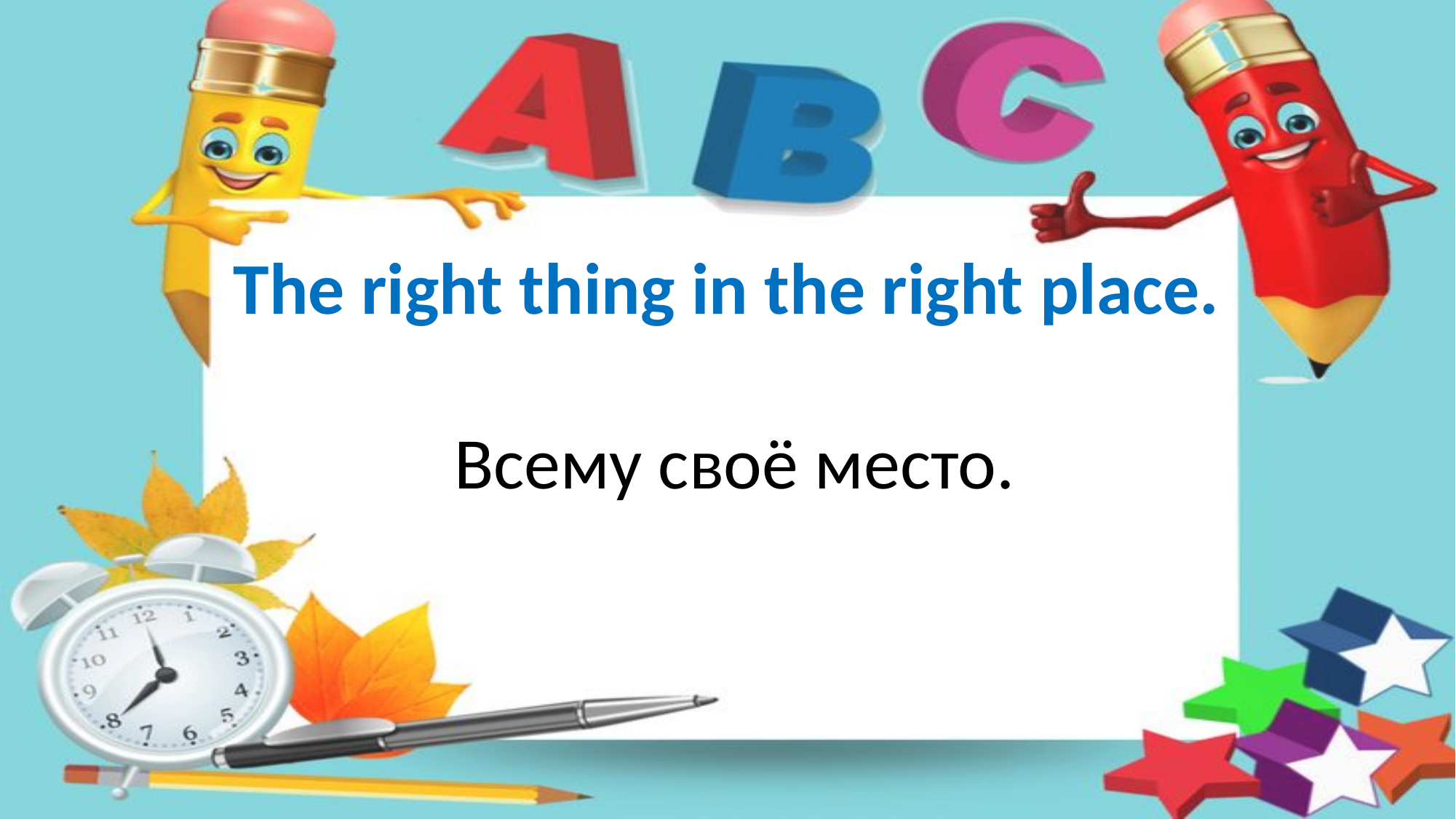

The right thing in the right place.

Всему своё место.